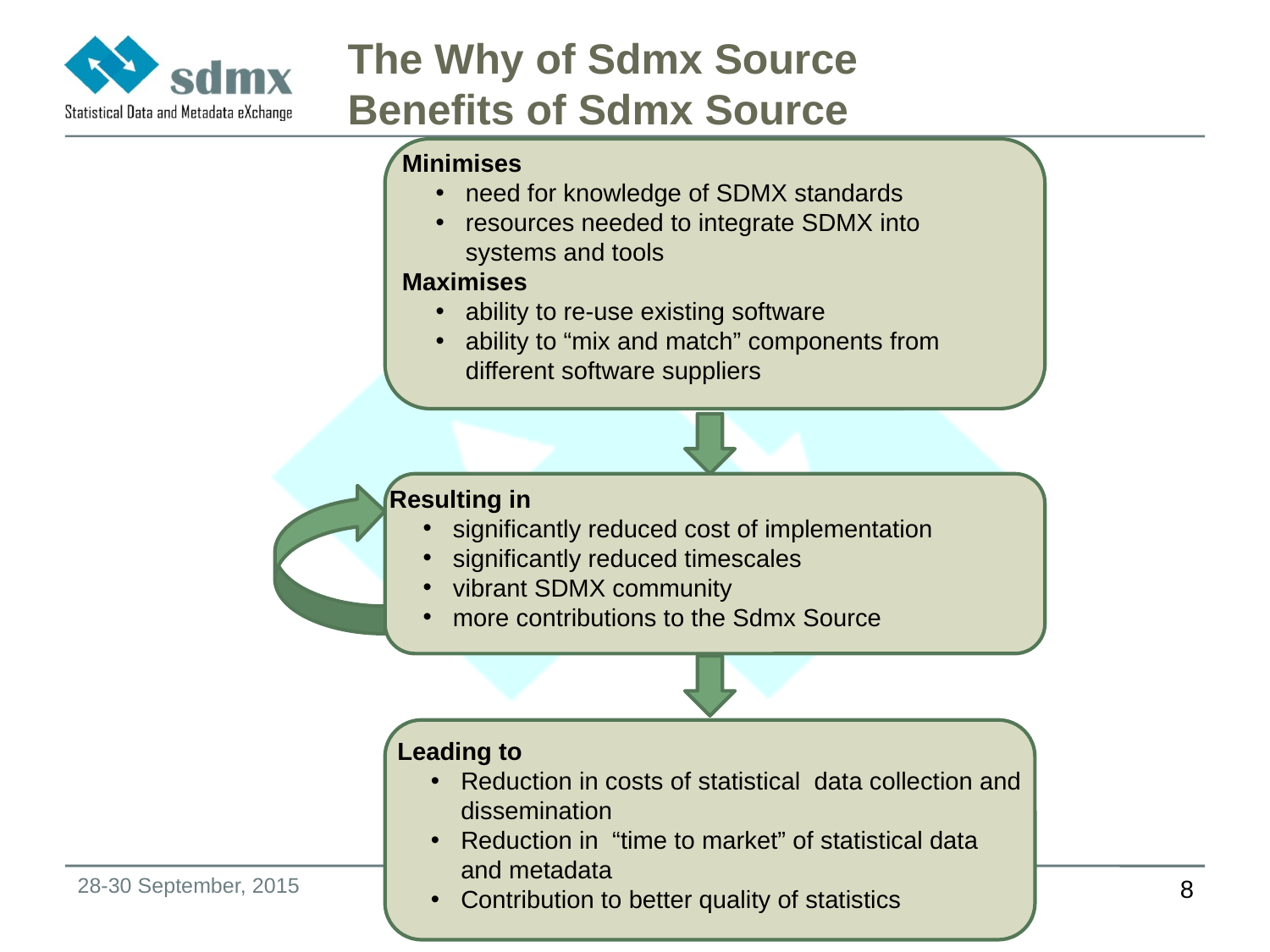

# The Why of Sdmx Source Benefits of Sdmx Source

Minimises
need for knowledge of SDMX standards
resources needed to integrate SDMX into systems and tools
Maximises
ability to re-use existing software
ability to “mix and match” components from different software suppliers

Resulting in
significantly reduced cost of implementation
significantly reduced timescales
vibrant SDMX community
more contributions to the Sdmx Source

Leading to
Reduction in costs of statistical  data collection and dissemination
Reduction in  “time to market” of statistical data and metadata
Contribution to better quality of statistics

28-30 September, 2015
8